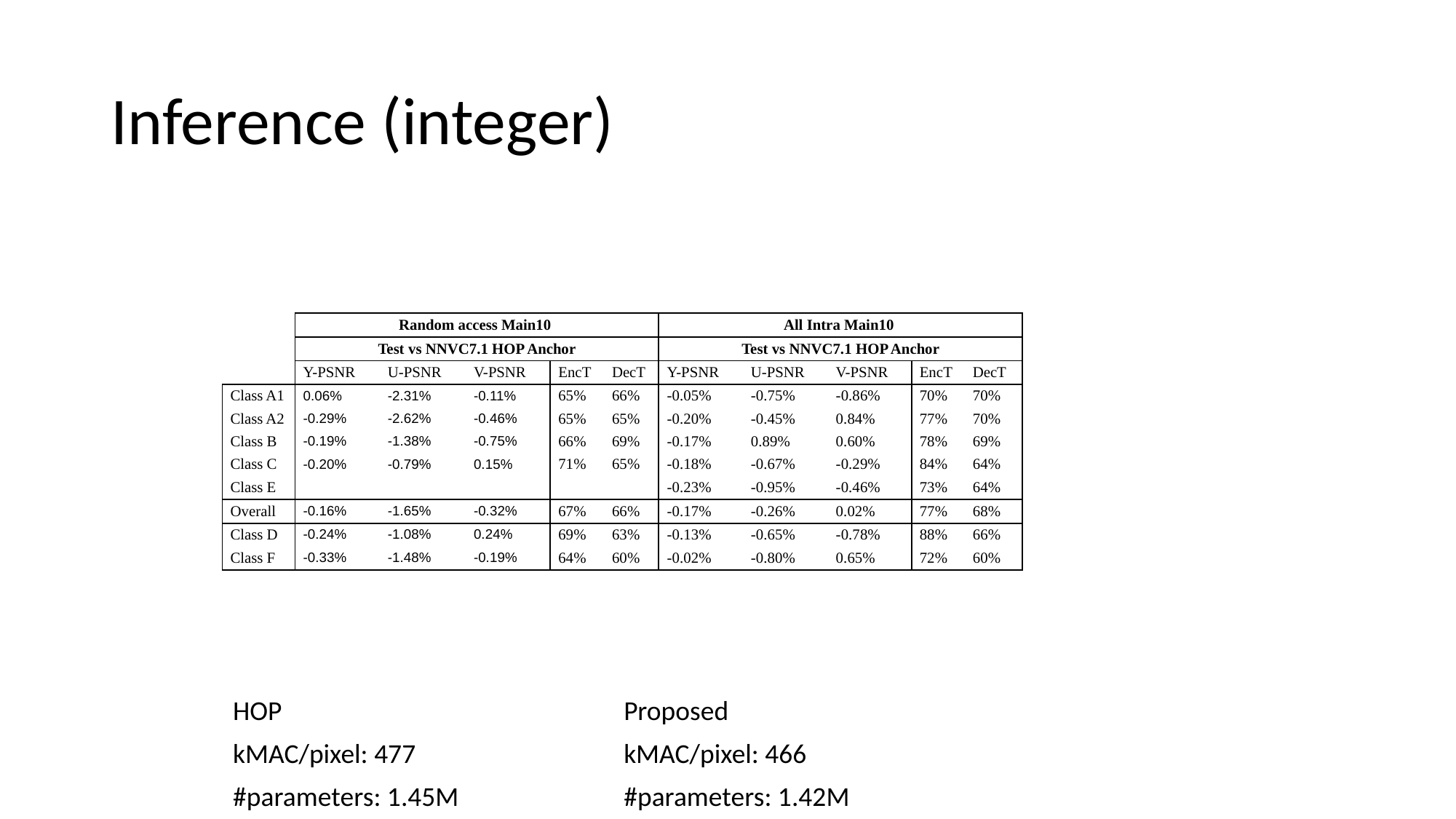

# Inference (integer)
|  | Random access Main10 |  |  |  |  |
| --- | --- | --- | --- | --- | --- |
|  | Test vs NNVC7.1 HOP Anchor |  |  |  |  |
|  | Y-PSNR | U-PSNR | V-PSNR | EncT | DecT |
| Class A1 | 0.06% | -2.31% | -0.11% | 65% | 66% |
| Class A2 | -0.29% | -2.62% | -0.46% | 65% | 65% |
| Class B | -0.19% | -1.38% | -0.75% | 66% | 69% |
| Class C | -0.20% | -0.79% | 0.15% | 71% | 65% |
| Class E |  |  |  |  |  |
| Overall | -0.16% | -1.65% | -0.32% | 67% | 66% |
| Class D | -0.24% | -1.08% | 0.24% | 69% | 63% |
| Class F | -0.33% | -1.48% | -0.19% | 64% | 60% |
| All Intra Main10 |  |  |  |  |
| --- | --- | --- | --- | --- |
| Test vs NNVC7.1 HOP Anchor |  |  |  |  |
| Y-PSNR | U-PSNR | V-PSNR | EncT | DecT |
| -0.05% | -0.75% | -0.86% | 70% | 70% |
| -0.20% | -0.45% | 0.84% | 77% | 70% |
| -0.17% | 0.89% | 0.60% | 78% | 69% |
| -0.18% | -0.67% | -0.29% | 84% | 64% |
| -0.23% | -0.95% | -0.46% | 73% | 64% |
| -0.17% | -0.26% | 0.02% | 77% | 68% |
| -0.13% | -0.65% | -0.78% | 88% | 66% |
| -0.02% | -0.80% | 0.65% | 72% | 60% |
HOP
kMAC/pixel: 477
#parameters: 1.45M
Proposed
kMAC/pixel: 466
#parameters: 1.42M